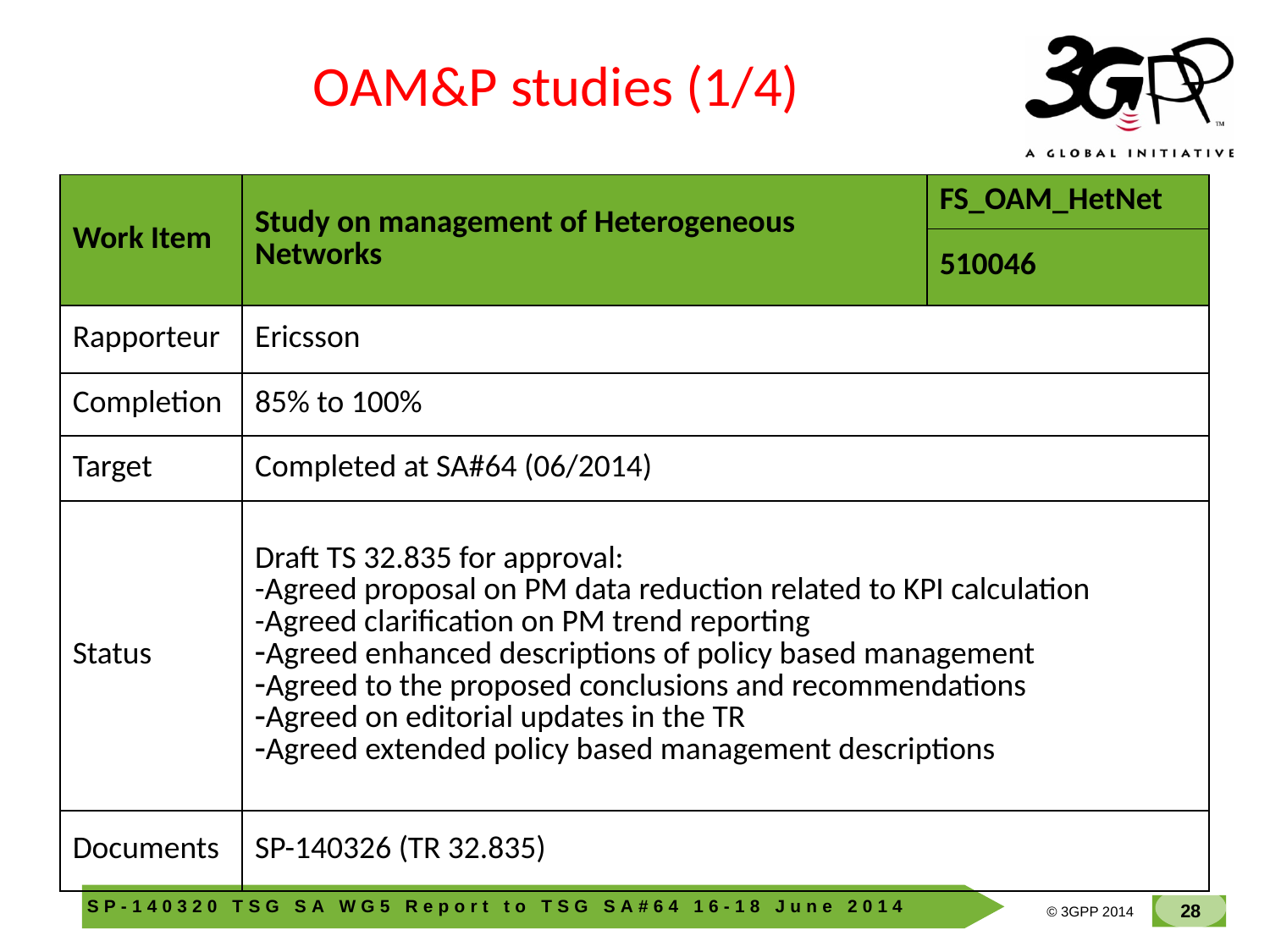

OAM&P studies (1/4)
| Work Item | Study on management of Heterogeneous Networks | FS\_OAM\_HetNet |
| --- | --- | --- |
|  |  | 510046 |
| Rapporteur | Ericsson |  |
| Completion | 85% to 100% |  |
| Target | Completed at SA#64 (06/2014) |  |
| Status | Draft TS 32.835 for approval: -Agreed proposal on PM data reduction related to KPI calculation -Agreed clarification on PM trend reporting Agreed enhanced descriptions of policy based management Agreed to the proposed conclusions and recommendations Agreed on editorial updates in the TR Agreed extended policy based management descriptions |  |
| Documents | SP-140326 (TR 32.835) |  |